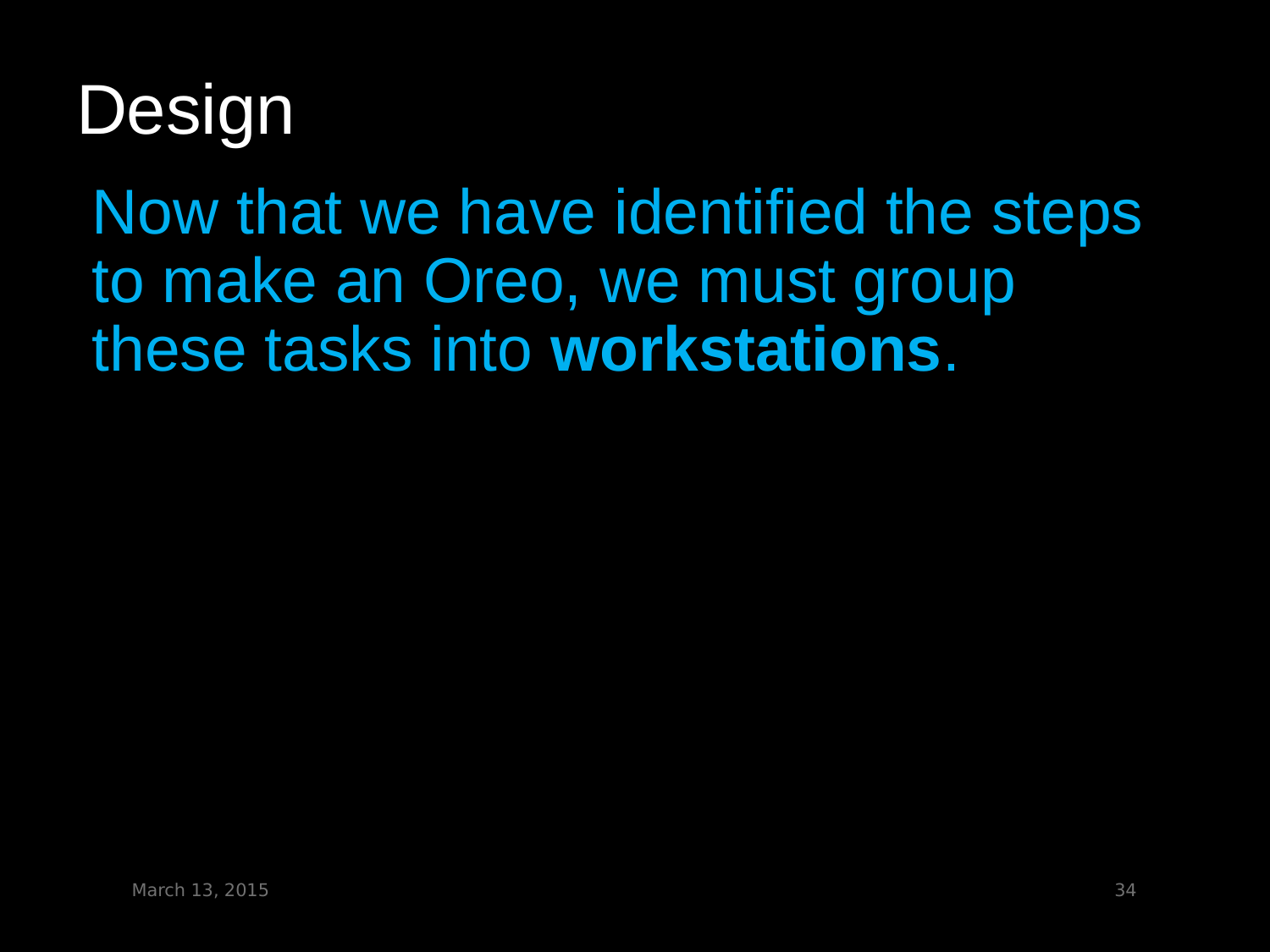

# Design
Now that we have identified the steps to make an Oreo, we must group these tasks into workstations.

March 13, 2015
34